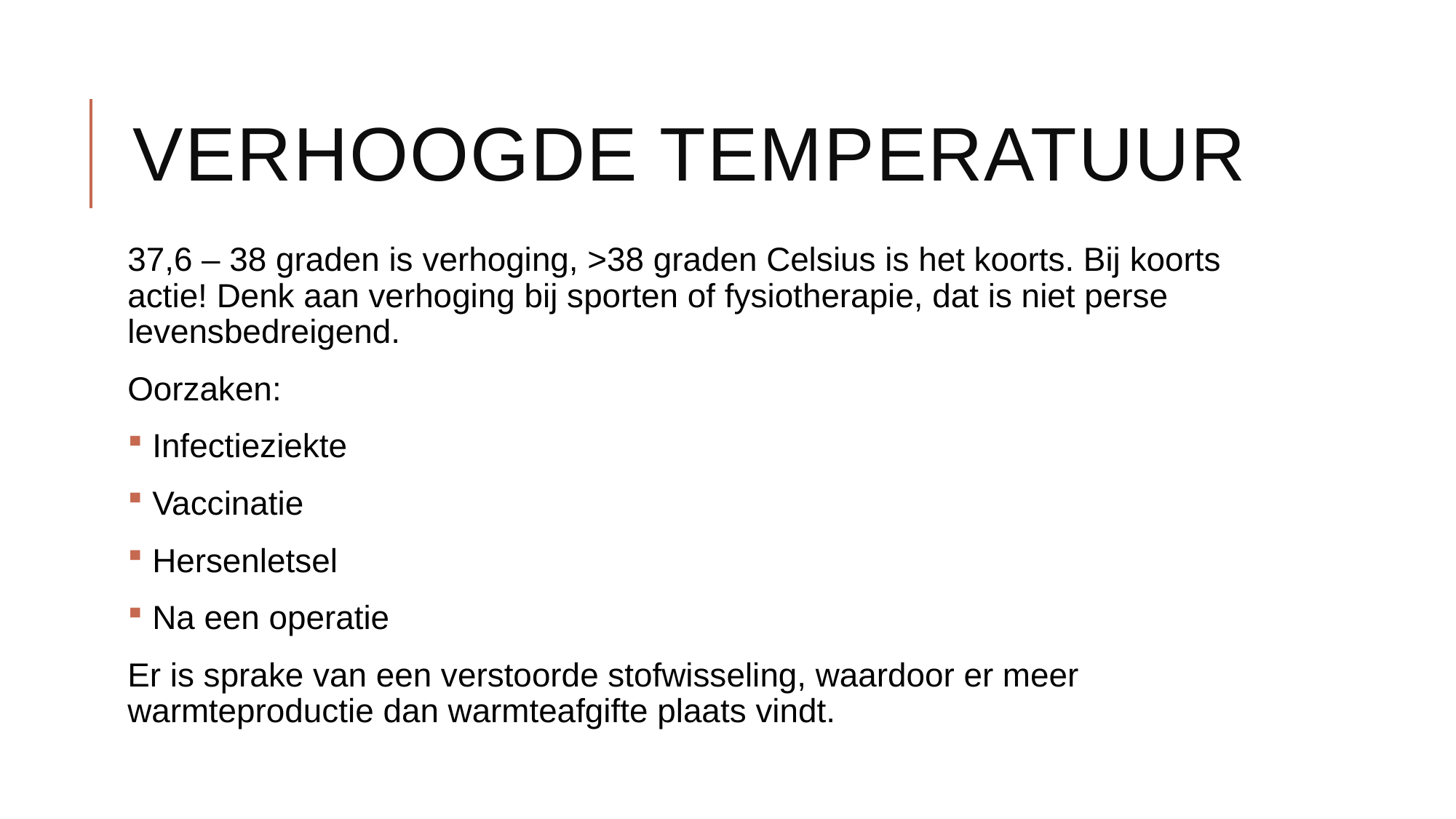

# Verhoogde temperatuur
37,6 – 38 graden is verhoging, >38 graden Celsius is het koorts. Bij koorts actie! Denk aan verhoging bij sporten of fysiotherapie, dat is niet perse levensbedreigend.
Oorzaken:
 Infectieziekte
 Vaccinatie
 Hersenletsel
 Na een operatie
Er is sprake van een verstoorde stofwisseling, waardoor er meer warmteproductie dan warmteafgifte plaats vindt.